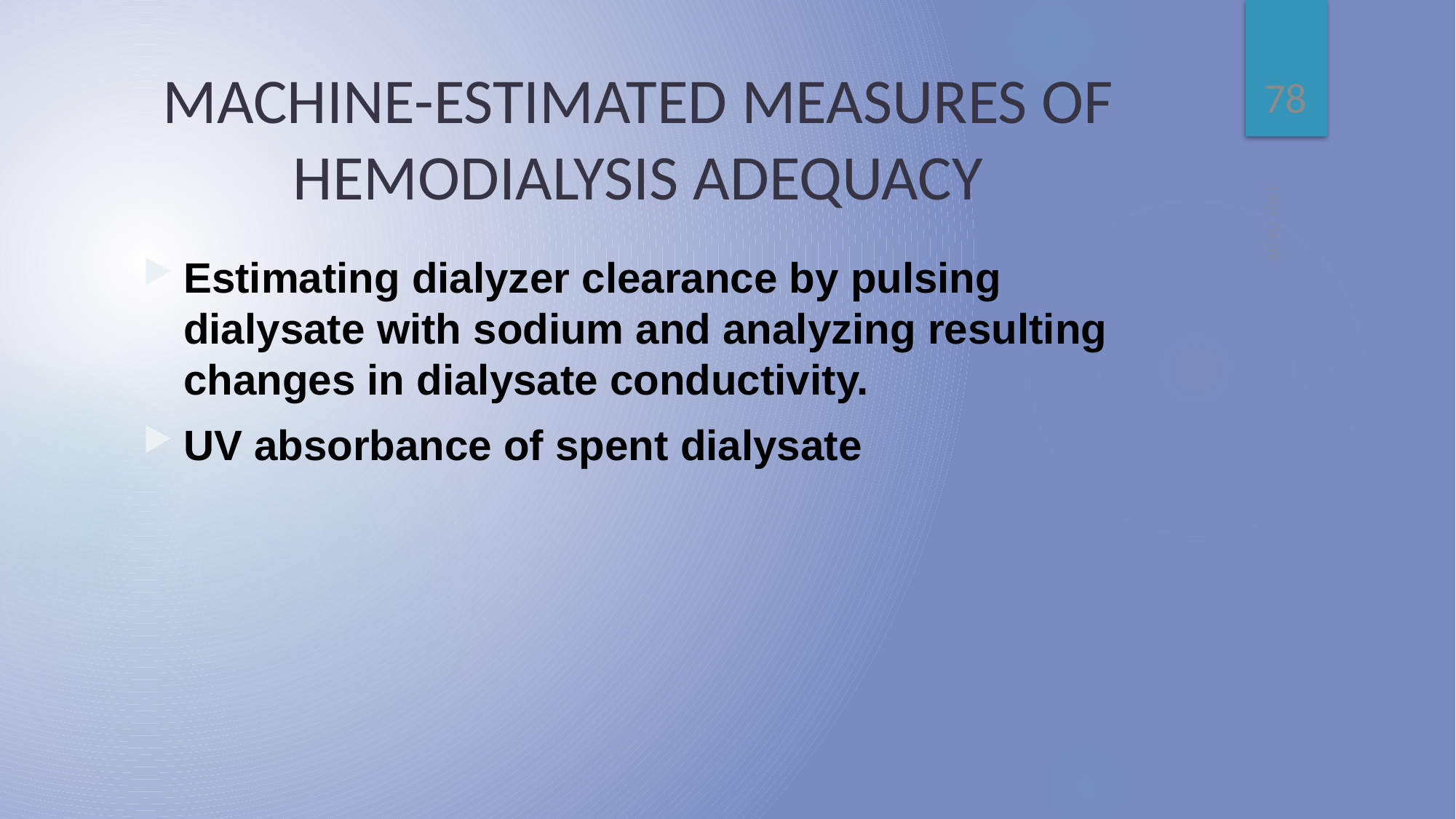

78
# MACHINE-ESTIMATED MEASURES OF HEMODIALYSIS ADEQUACY
1401.04.09
Estimating dialyzer clearance by pulsing dialysate with sodium and analyzing resulting changes in dialysate conductivity.
UV absorbance of spent dialysate